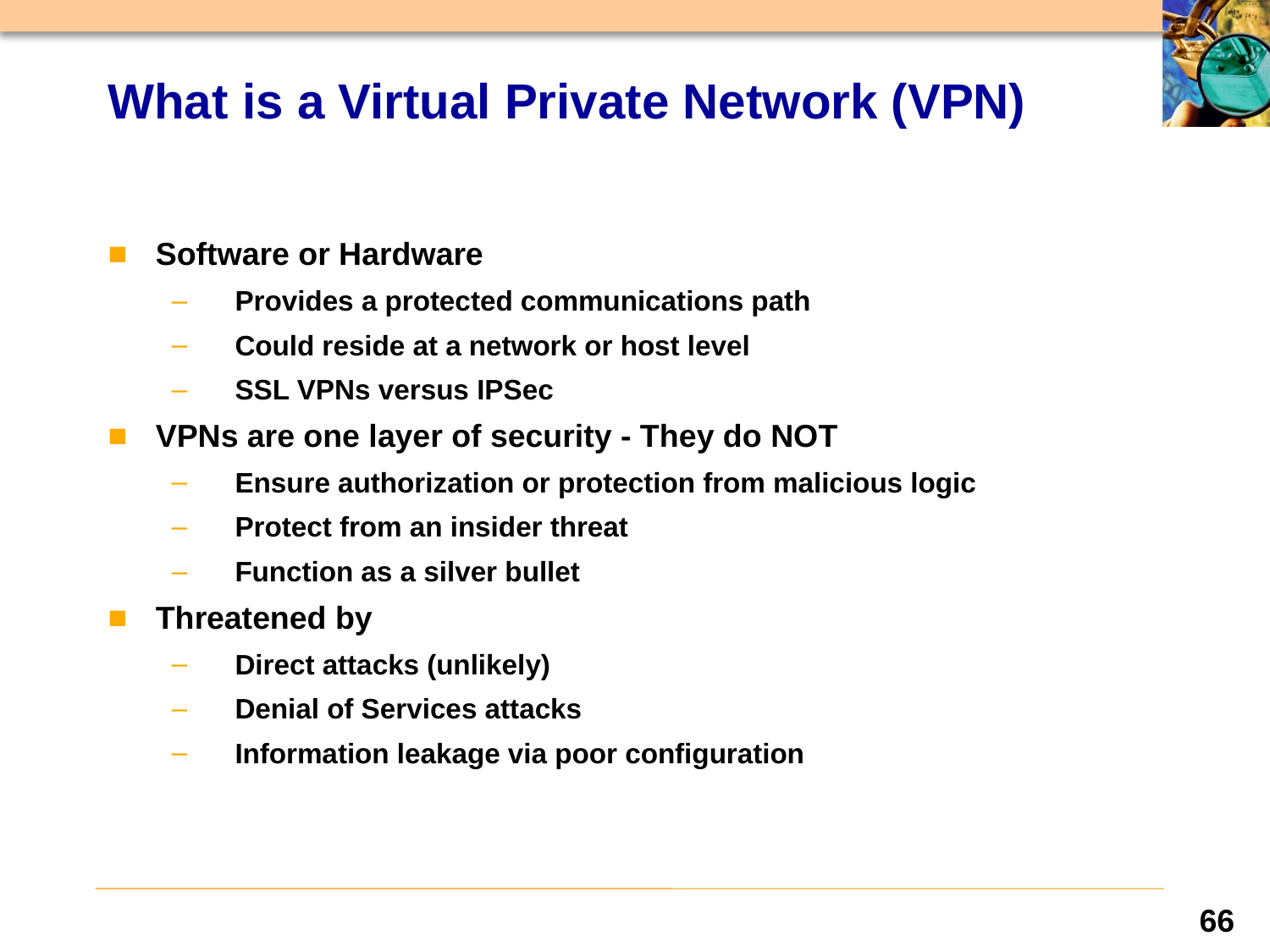

# What is a Virtual Private Network (VPN)

Software or Hardware
Provides a protected communications path
Could reside at a network or host level
SSL VPNs versus IPSec
VPNs are one layer of security - They do NOT
Ensure authorization or protection from malicious logic
Protect from an insider threat
Function as a silver bullet
Threatened by
Direct attacks (unlikely)
Denial of Services attacks
Information leakage via poor configuration